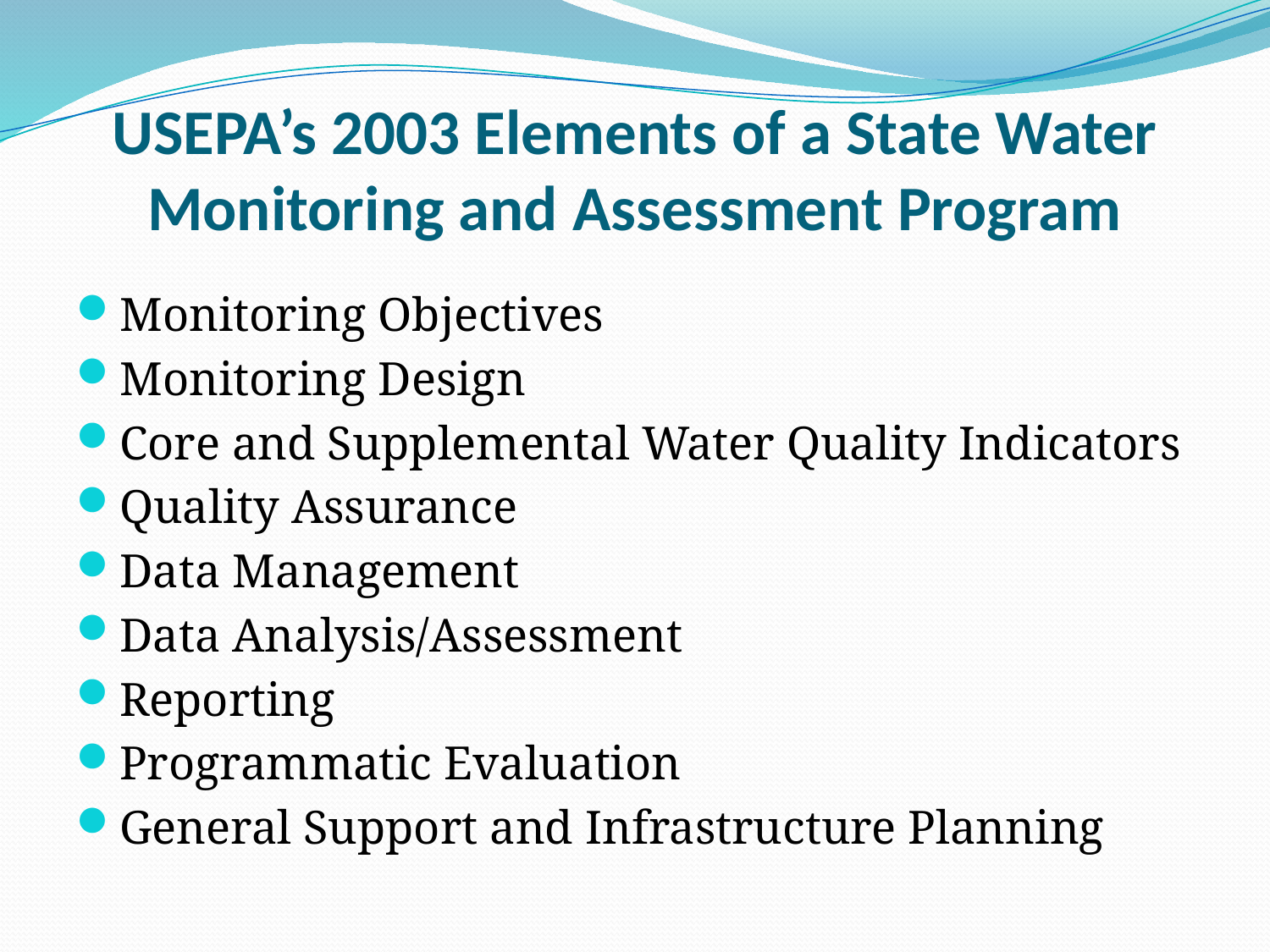

# USEPA’s 2003 Elements of a State Water Monitoring and Assessment Program
Monitoring Objectives
Monitoring Design
Core and Supplemental Water Quality Indicators
Quality Assurance
Data Management
Data Analysis/Assessment
Reporting
Programmatic Evaluation
General Support and Infrastructure Planning